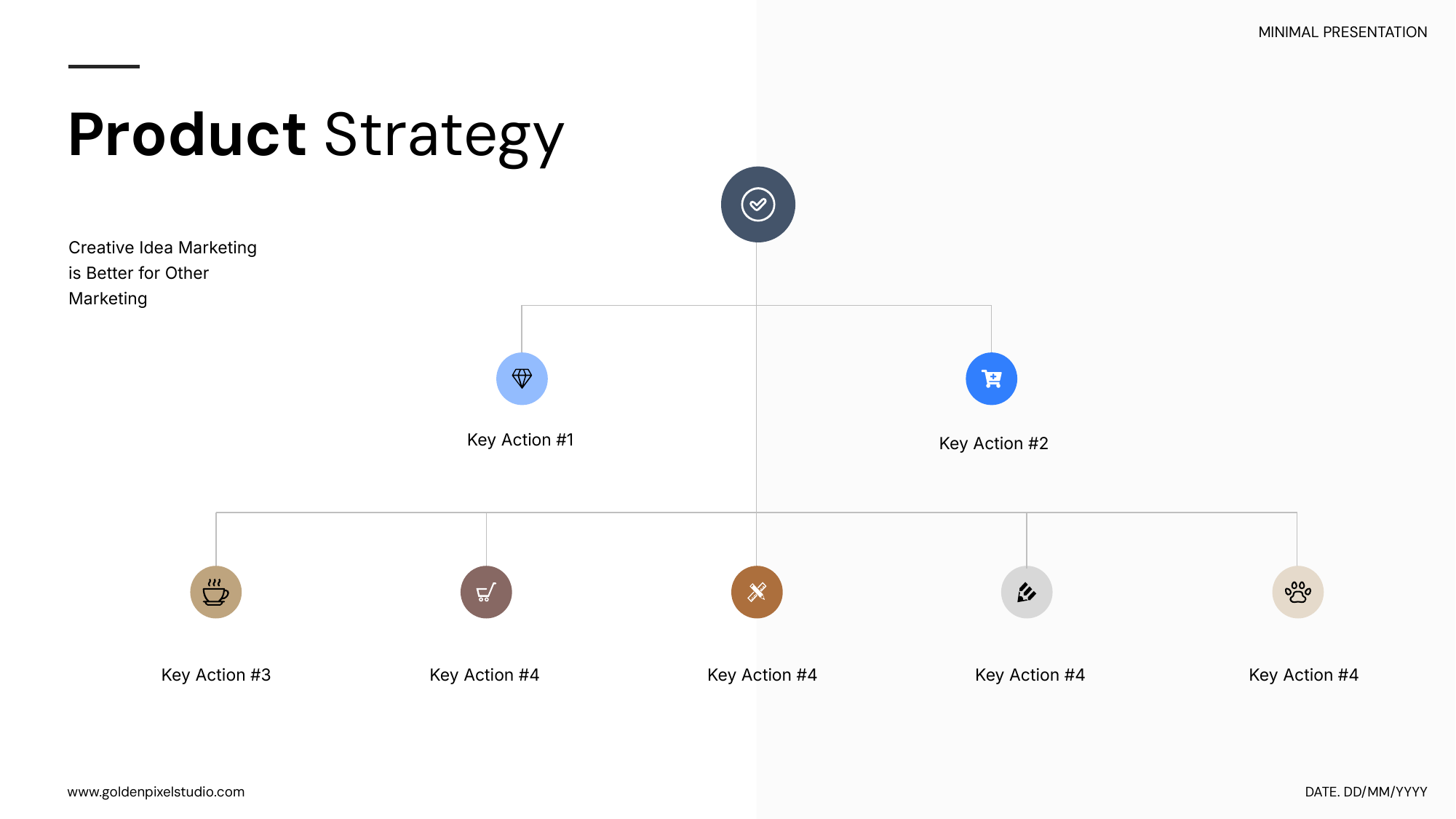

MINIMAL PRESENTATION
Product Strategy

Creative Idea Marketing is Better for Other Marketing

Key Action #1
Key Action #2

Key Action #3
Key Action #4
Key Action #4
Key Action #4
Key Action #4
www.goldenpixelstudio.com
DATE. DD/MM/YYYY